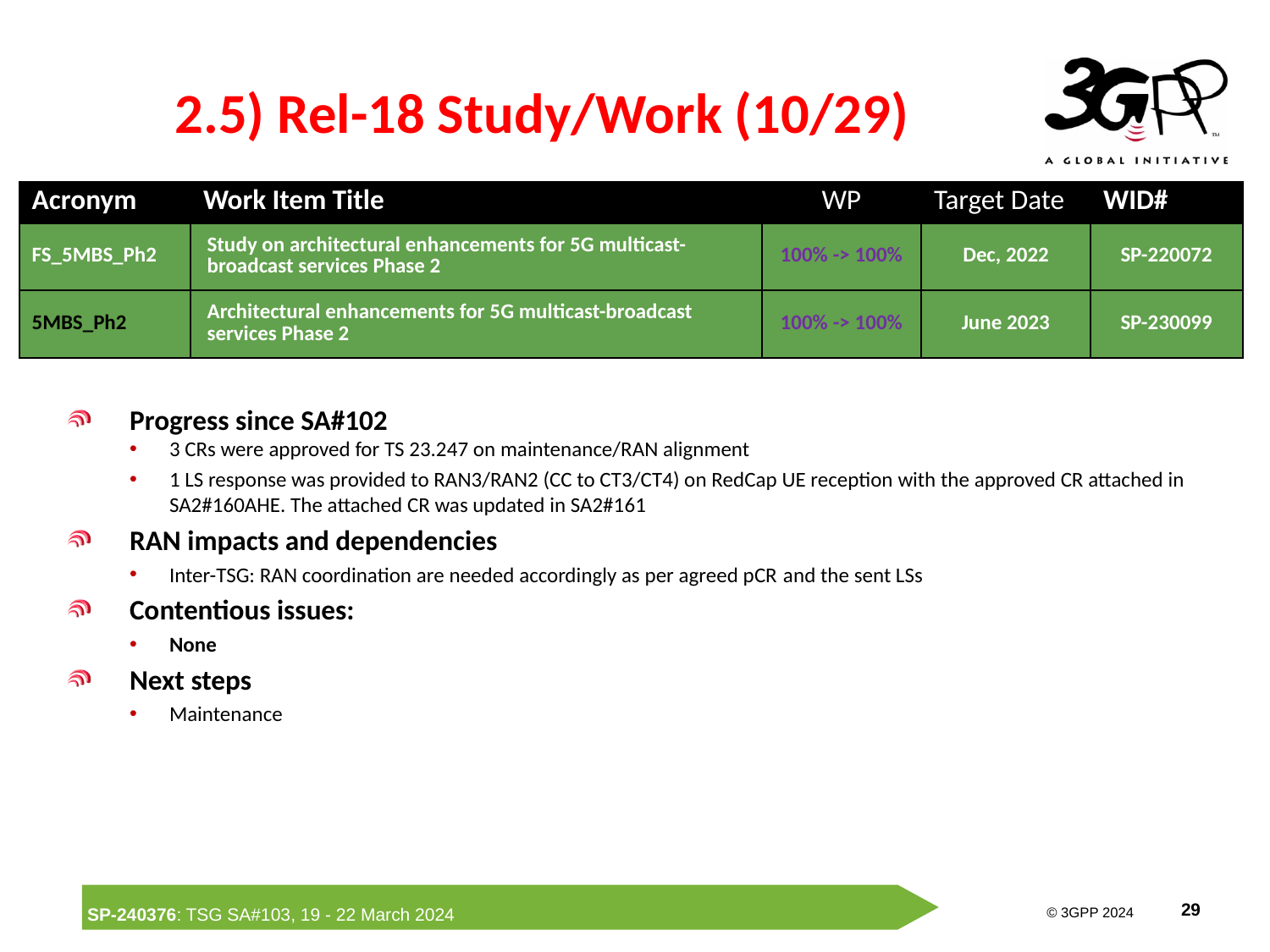

# 2.5) Rel-18 Study/Work (10/29)
| Acronym | Work Item Title | WP | Target Date | WID# |
| --- | --- | --- | --- | --- |
| FS\_5MBS\_Ph2 | Study on architectural enhancements for 5G multicast-broadcast services Phase 2 | 100% -> 100% | Dec, 2022 | SP-220072 |
| 5MBS\_Ph2 | Architectural enhancements for 5G multicast-broadcast services Phase 2 | 100% -> 100% | June 2023 | SP-230099 |
Progress since SA#102
3 CRs were approved for TS 23.247 on maintenance/RAN alignment
1 LS response was provided to RAN3/RAN2 (CC to CT3/CT4) on RedCap UE reception with the approved CR attached in SA2#160AHE. The attached CR was updated in SA2#161
RAN impacts and dependencies
Inter-TSG: RAN coordination are needed accordingly as per agreed pCR and the sent LSs
Contentious issues:
None
Next steps
Maintenance